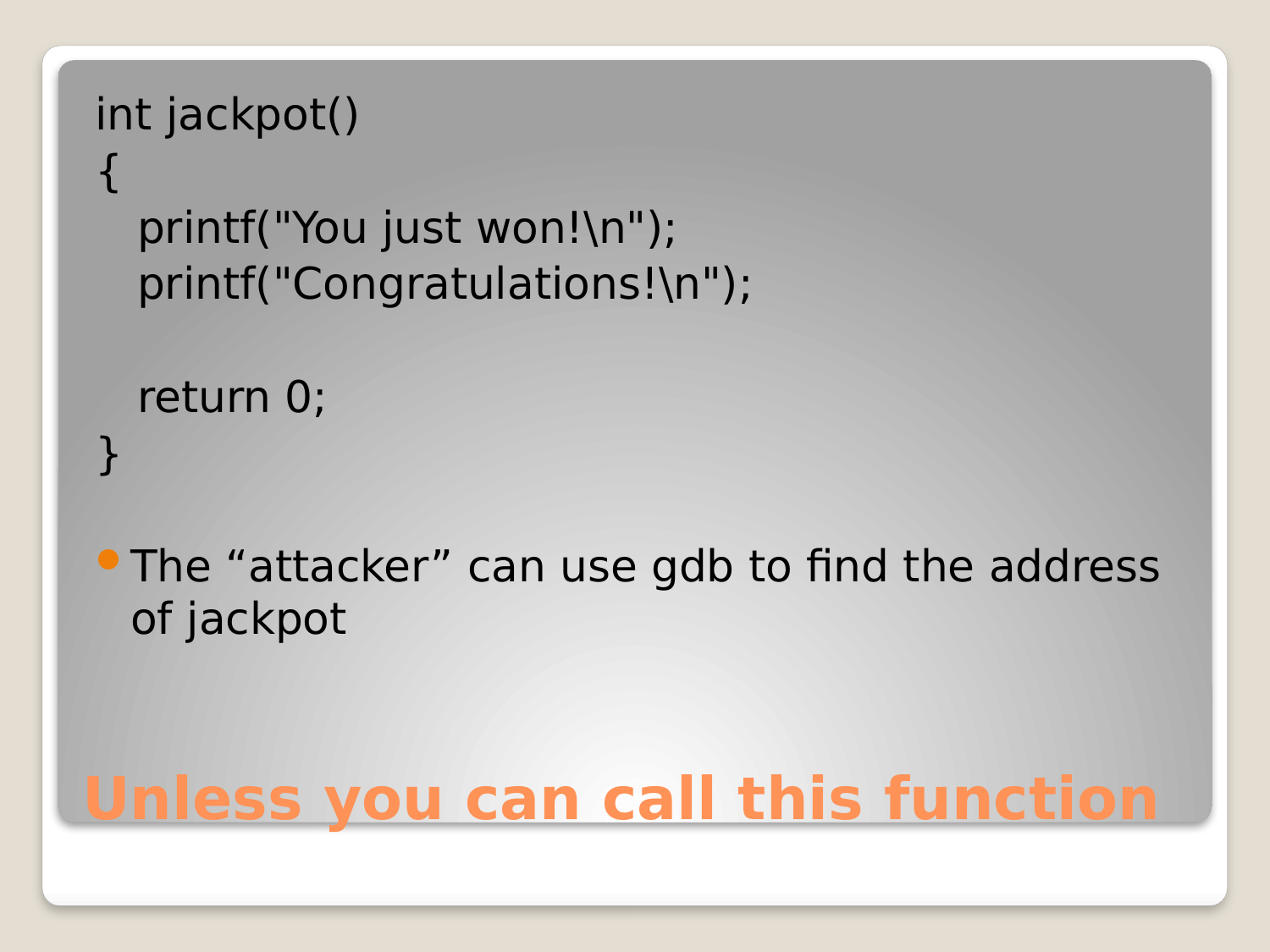

int jackpot()
{
   printf("You just won!\n");
   printf("Congratulations!\n");

   return 0;
}

The “attacker” can use gdb to find the address of jackpot
# Unless you can call this function